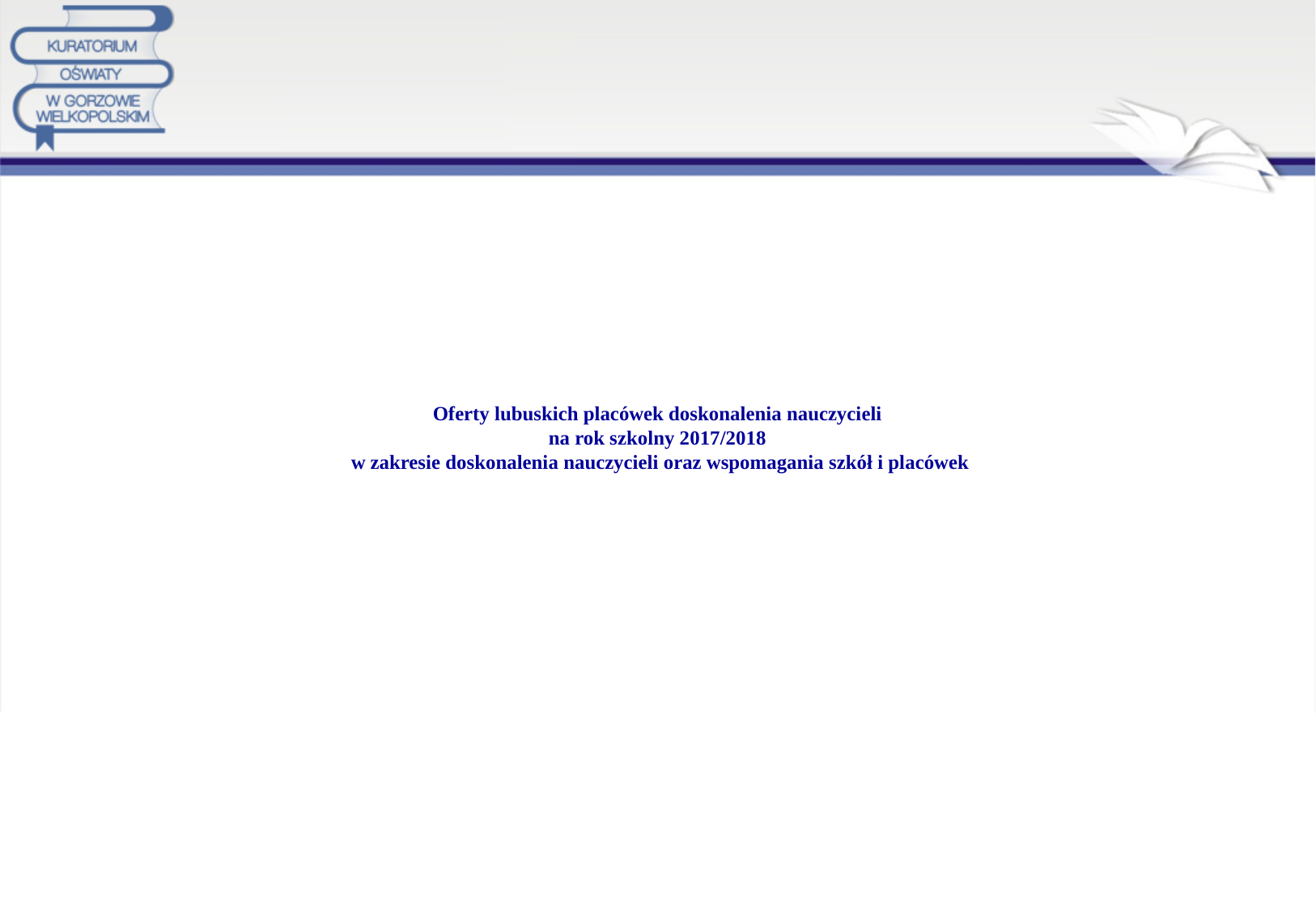

# Oferty lubuskich placówek doskonalenia nauczycieli na rok szkolny 2017/2018 w zakresie doskonalenia nauczycieli oraz wspomagania szkół i placówek